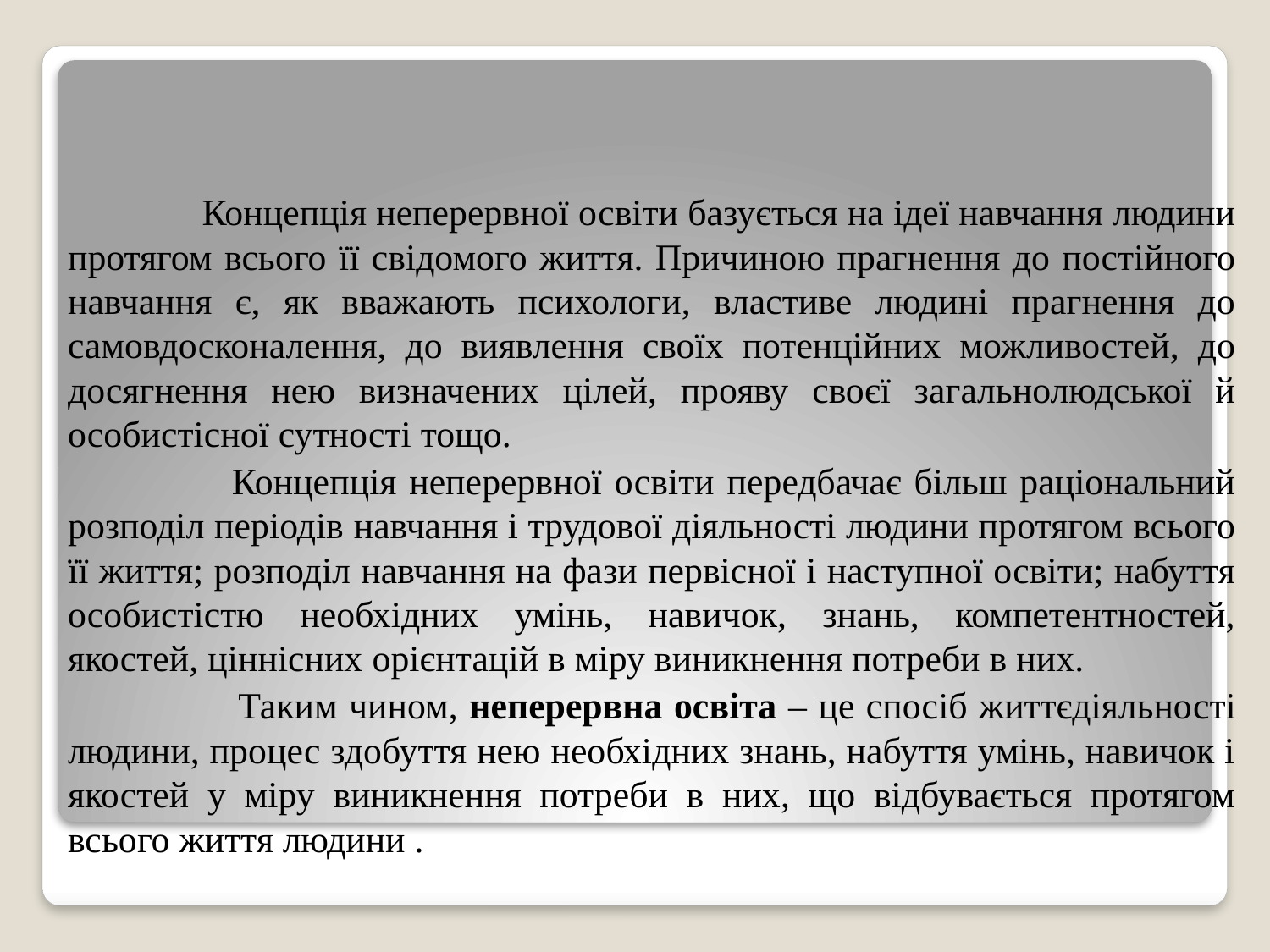

Концепція неперервної освіти базується на ідеї навчання людини протягом всього її свідомого життя. Причиною прагнення до постійного навчання є, як вважають психологи, властиве людині прагнення до самовдосконалення, до виявлення своїх потенційних можливостей, до досягнення нею визначених цілей, прояву своєї загальнолюдської й особистісної сутності тощо.
             Концепція неперервної освіти передбачає більш раціональний розподіл періодів навчання і трудової діяльності людини протягом всього її життя; розподіл навчання на фази первісної і наступної освіти; набуття особистістю необхідних умінь, навичок, знань, компетентностей, якостей, ціннісних орієнтацій в міру виникнення потреби в них.
               Таким чином, неперервна освіта – це спосіб життєдіяльності людини, процес здобуття нею необхідних знань, набуття умінь, навичок і якостей у міру виникнення потреби в них, що відбувається протягом всього життя людини .